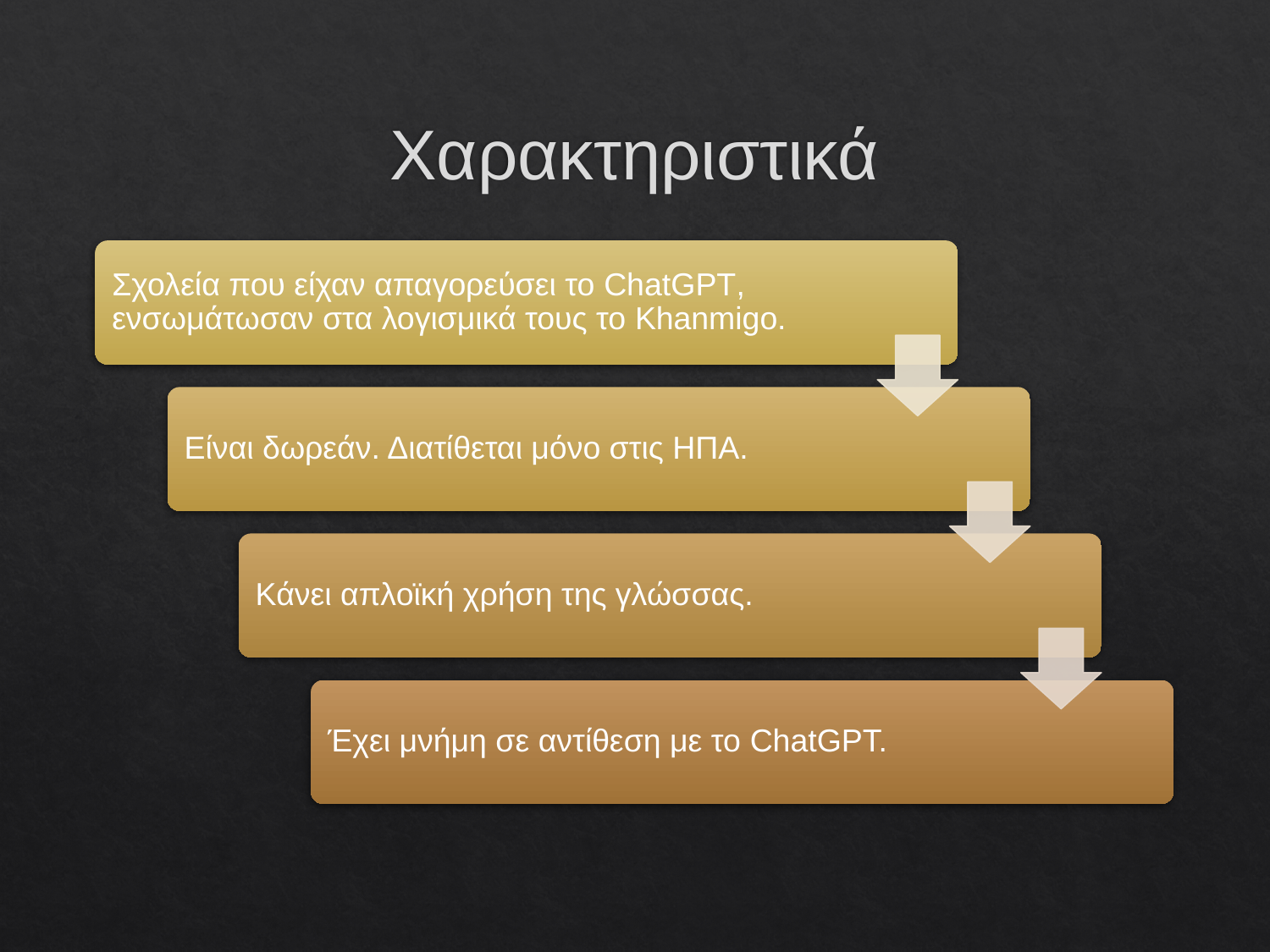

# Χαρακτηριστικά
Σχολεία που είχαν απαγορεύσει το ChatGPT, ενσωμάτωσαν στα λογισμικά τους το Khanmigo.
Είναι δωρεάν. Διατίθεται μόνο στις ΗΠΑ.
Κάνει απλοϊκή χρήση της γλώσσας.
Έχει μνήμη σε αντίθεση με το ChatGPT.